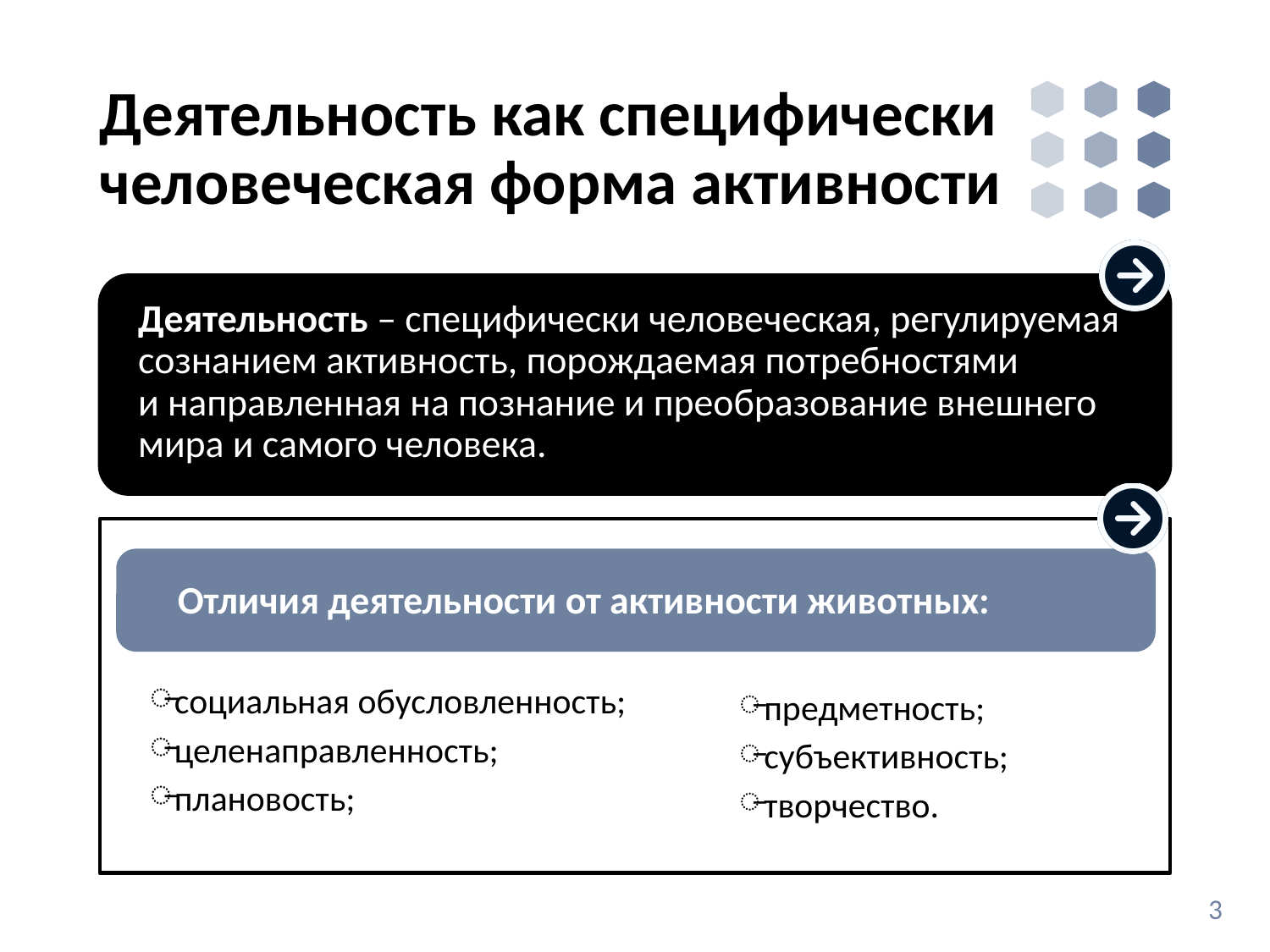

# Деятельность как специфически человеческая форма активности

Деятельность – специфически человеческая, регулируемая сознанием активность, порождаемая потребностями
и направленная на познание и преобразование внешнего мира и самого человека.

социальная обусловленность;
целенаправленность;
плановость;
Отличия деятельности от активности животных:
предметность;
субъективность;
творчество.
3